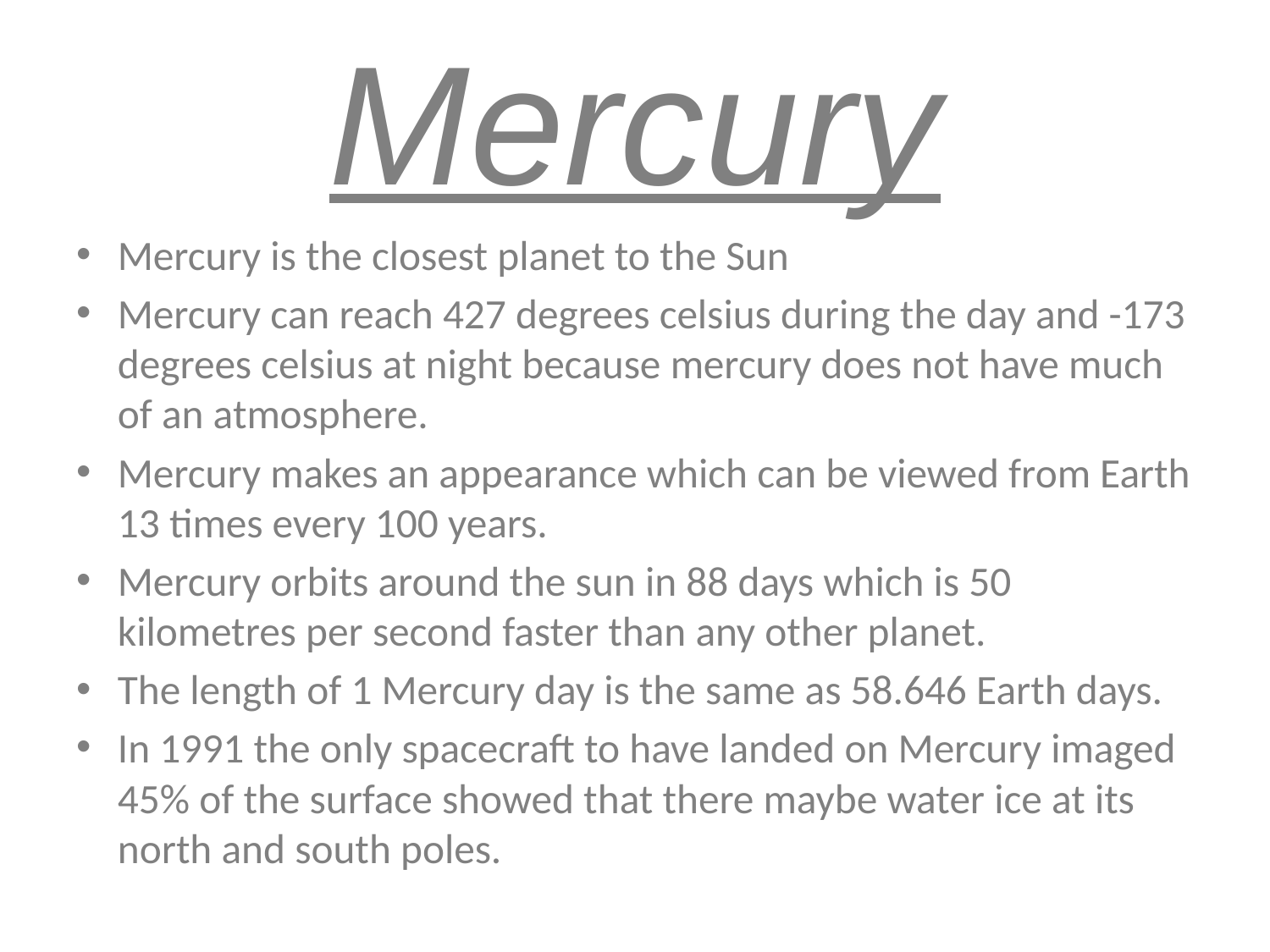

# Mercury
Mercury is the closest planet to the Sun
Mercury can reach 427 degrees celsius during the day and -173 degrees celsius at night because mercury does not have much of an atmosphere.
Mercury makes an appearance which can be viewed from Earth 13 times every 100 years.
Mercury orbits around the sun in 88 days which is 50 kilometres per second faster than any other planet.
The length of 1 Mercury day is the same as 58.646 Earth days.
In 1991 the only spacecraft to have landed on Mercury imaged 45% of the surface showed that there maybe water ice at its north and south poles.